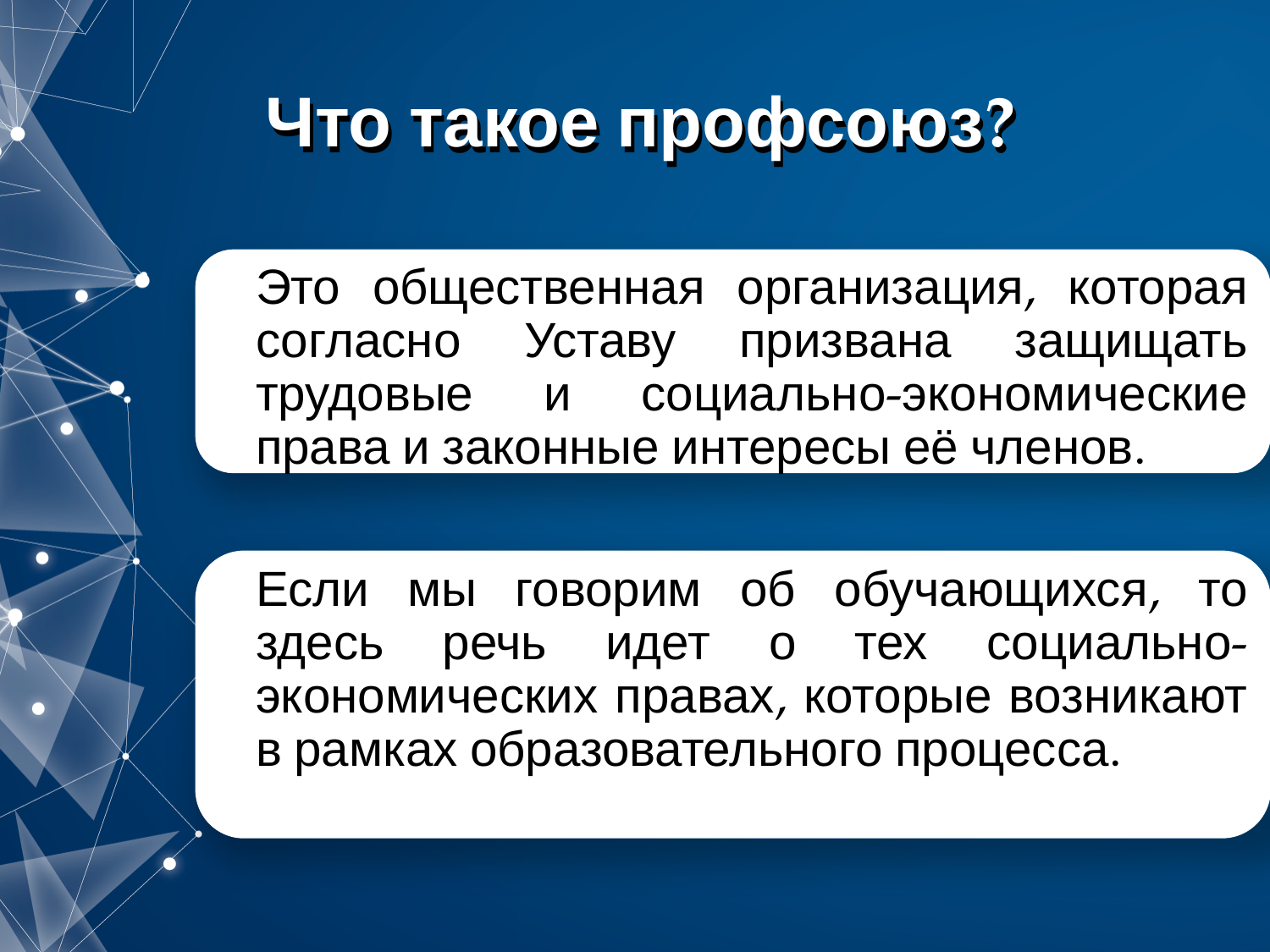

# Что такое профсоюз?
Что такое профсоюз?

Это общественная организация, которая согласно Уставу призвана защищать трудовые и социально-экономические права и законные интересы её членов.

Если мы говорим об обучающихся, то здесь речь идет о тех социально-экономических правах, которые возникают в рамках образовательного процесса.